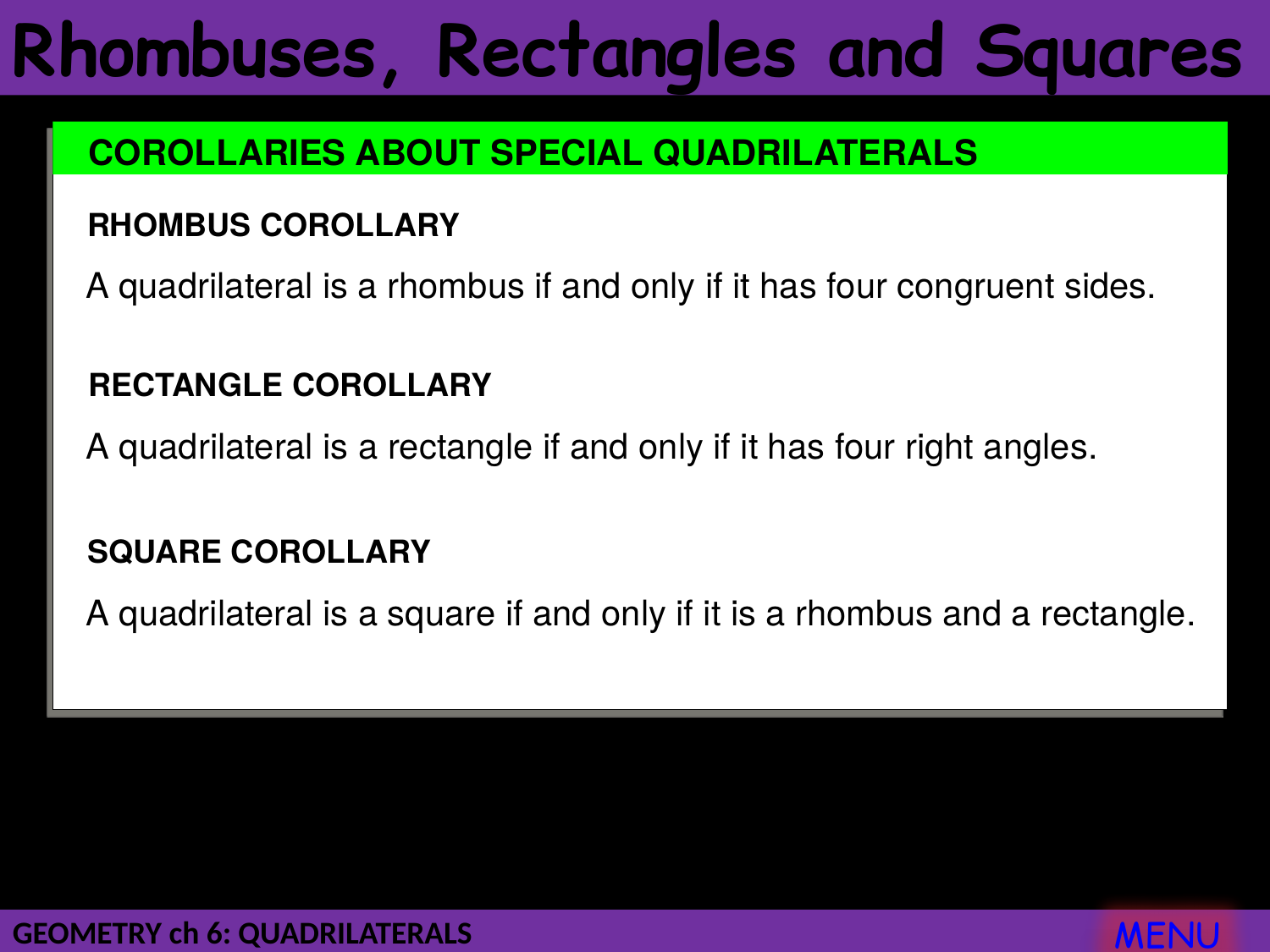

Rhombuses, Rectangles and Squares

COROLLARIES ABOUT SPECIAL QUADRILATERALS

RHOMBUS COROLLARY

A quadrilateral is a rhombus if and only if it has four congruent sides.

RECTANGLE COROLLARY

A quadrilateral is a rectangle if and only if it has four right angles.

SQUARE COROLLARY
A quadrilateral is a square if and only if it is a rhombus and a rectangle.
MENU
GEOMETRY ch 6: QUADRILATERALS